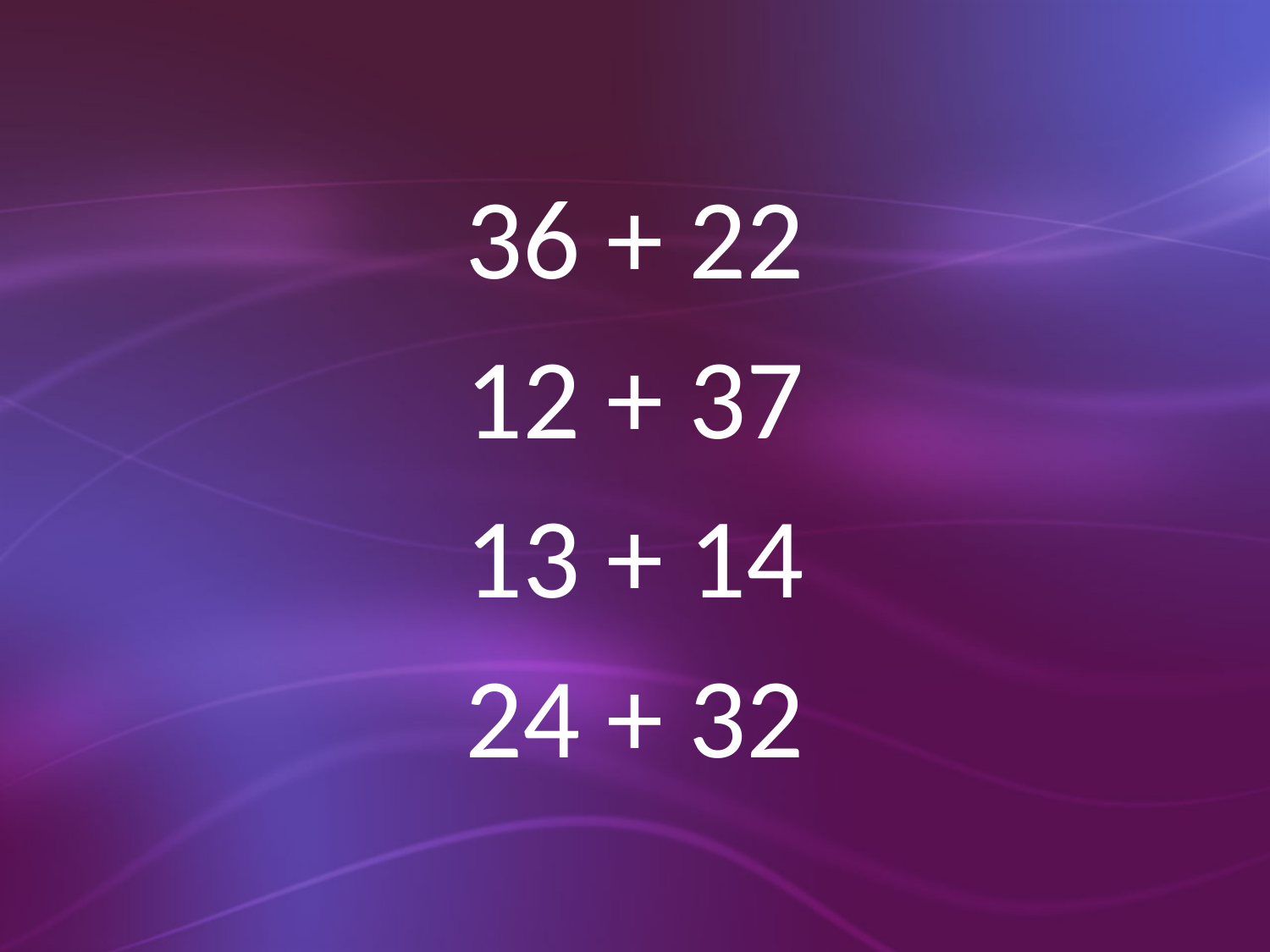

36 + 22
12 + 37
13 + 14
24 + 32